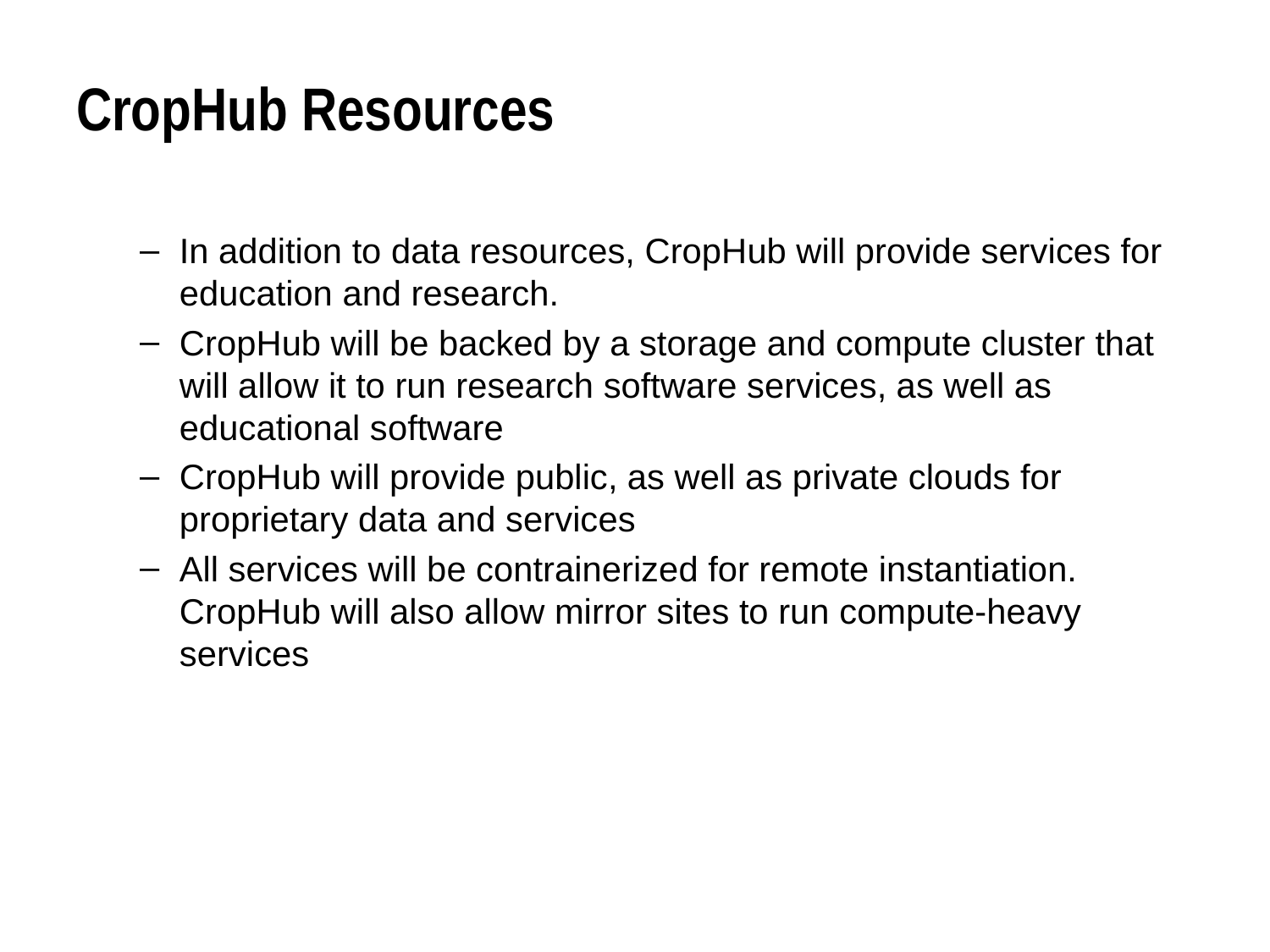

# CropHub Resources
In addition to data resources, CropHub will provide services for education and research.
CropHub will be backed by a storage and compute cluster that will allow it to run research software services, as well as educational software
CropHub will provide public, as well as private clouds for proprietary data and services
All services will be contrainerized for remote instantiation. CropHub will also allow mirror sites to run compute-heavy services